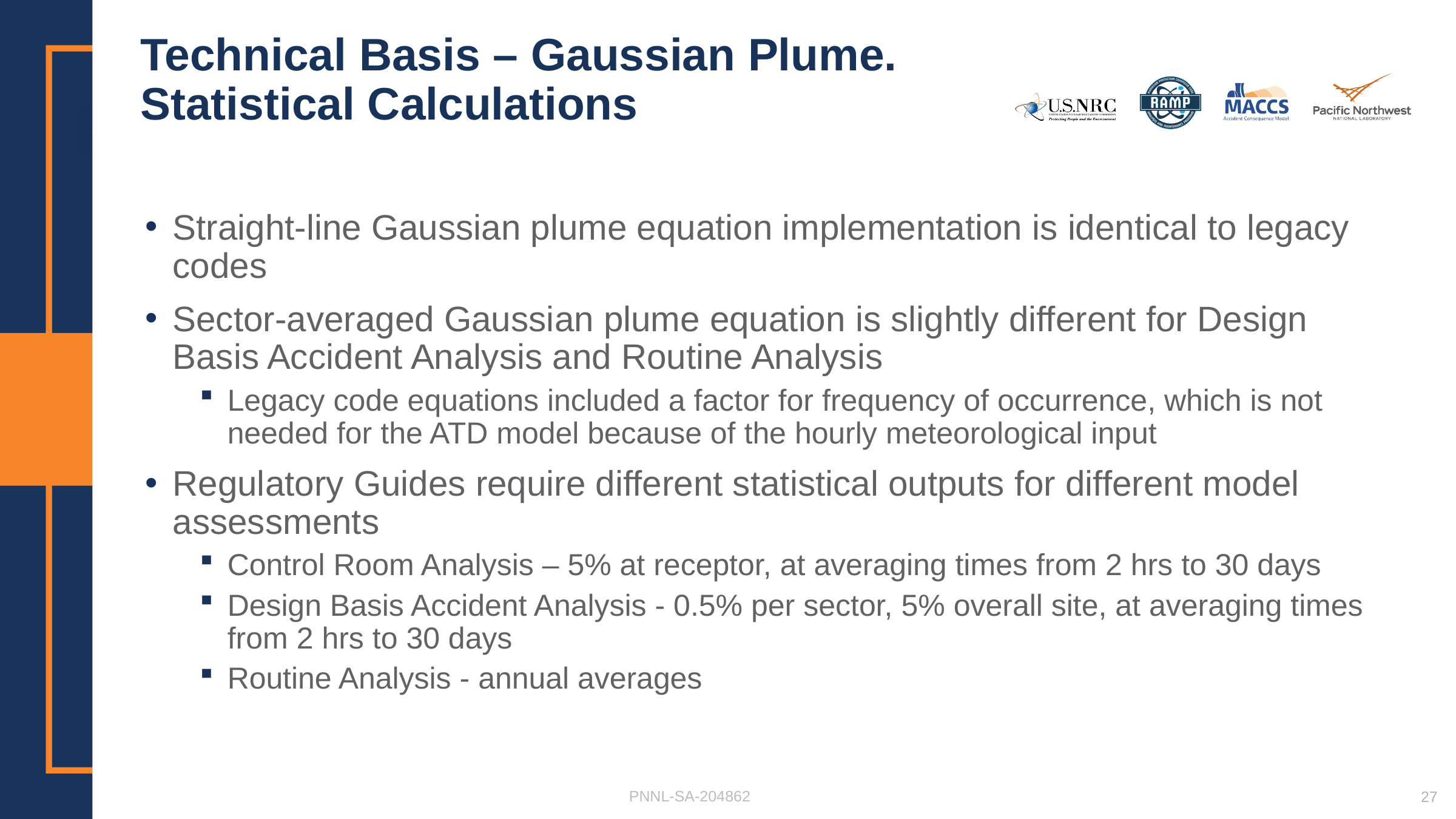

# Technical Basis – Gaussian Plume. Statistical Calculations
Straight-line Gaussian plume equation implementation is identical to legacy codes
Sector-averaged Gaussian plume equation is slightly different for Design Basis Accident Analysis and Routine Analysis
Legacy code equations included a factor for frequency of occurrence, which is not needed for the ATD model because of the hourly meteorological input
Regulatory Guides require different statistical outputs for different model assessments
Control Room Analysis – 5% at receptor, at averaging times from 2 hrs to 30 days
Design Basis Accident Analysis - 0.5% per sector, 5% overall site, at averaging times from 2 hrs to 30 days
Routine Analysis - annual averages
PNNL-SA-204862
27